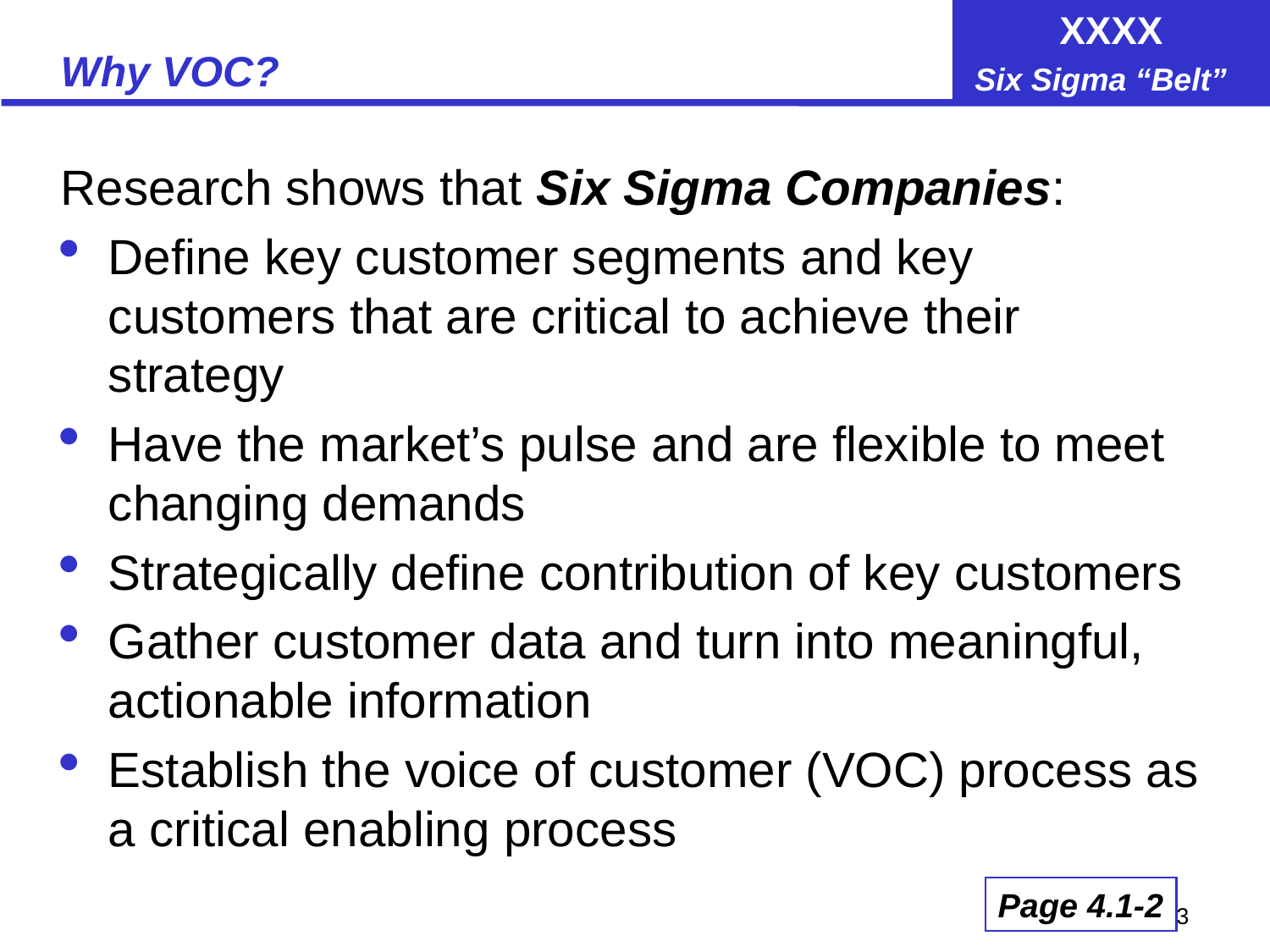

# Why VOC?
Research shows that Six Sigma Companies:
Define key customer segments and key customers that are critical to achieve their strategy
Have the market’s pulse and are flexible to meet changing demands
Strategically define contribution of key customers
Gather customer data and turn into meaningful, actionable information
Establish the voice of customer (VOC) process as a critical enabling process
Page 4.1-2